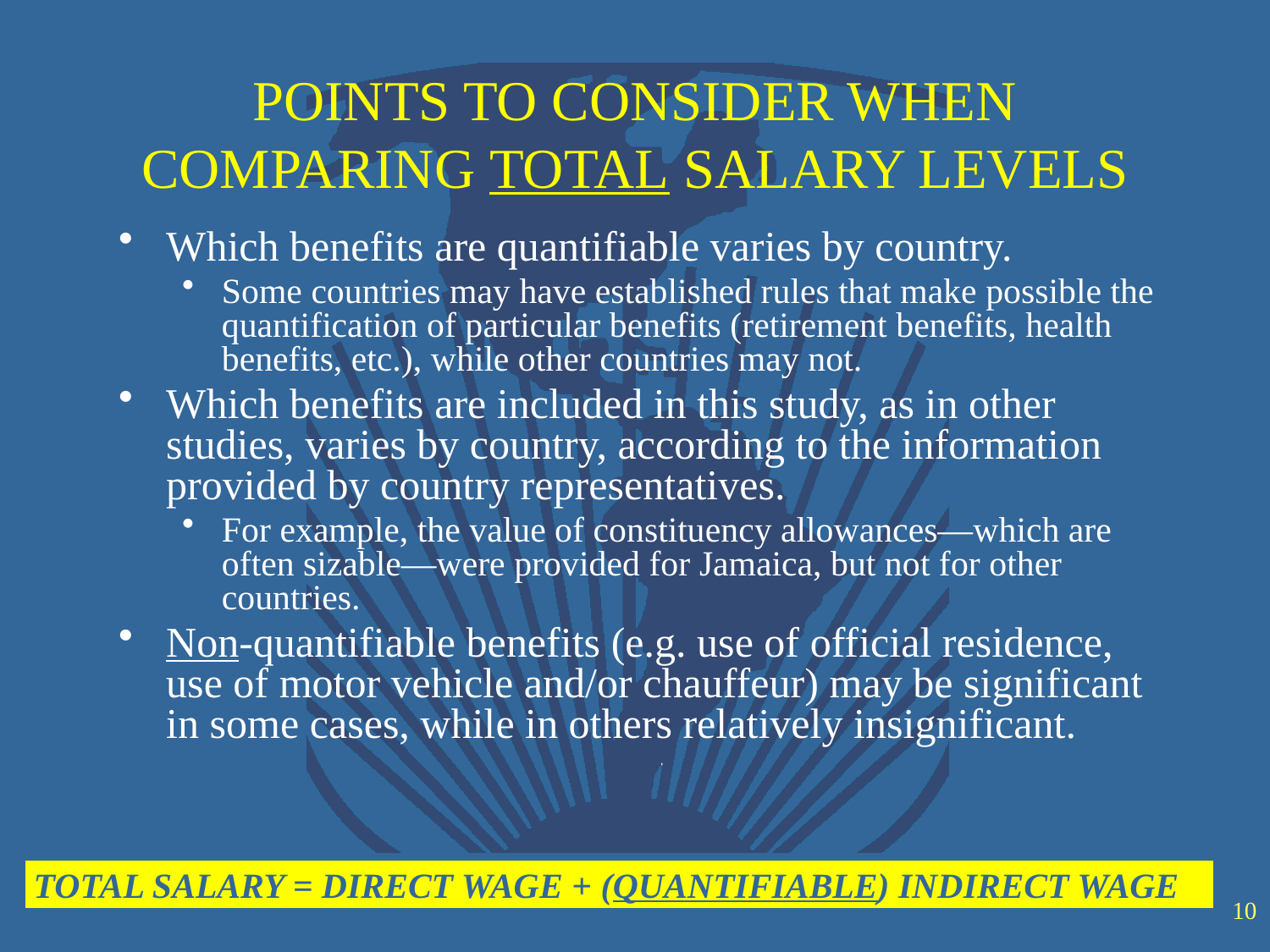

# POINTS TO CONSIDER WHEN COMPARING TOTAL SALARY LEVELS
Which benefits are quantifiable varies by country.
Some countries may have established rules that make possible the quantification of particular benefits (retirement benefits, health benefits, etc.), while other countries may not.
Which benefits are included in this study, as in other studies, varies by country, according to the information provided by country representatives.
For example, the value of constituency allowances—which are often sizable—were provided for Jamaica, but not for other countries.
Non-quantifiable benefits (e.g. use of official residence, use of motor vehicle and/or chauffeur) may be significant in some cases, while in others relatively insignificant.
TOTAL SALARY = DIRECT WAGE + (QUANTIFIABLE) INDIRECT WAGE
10